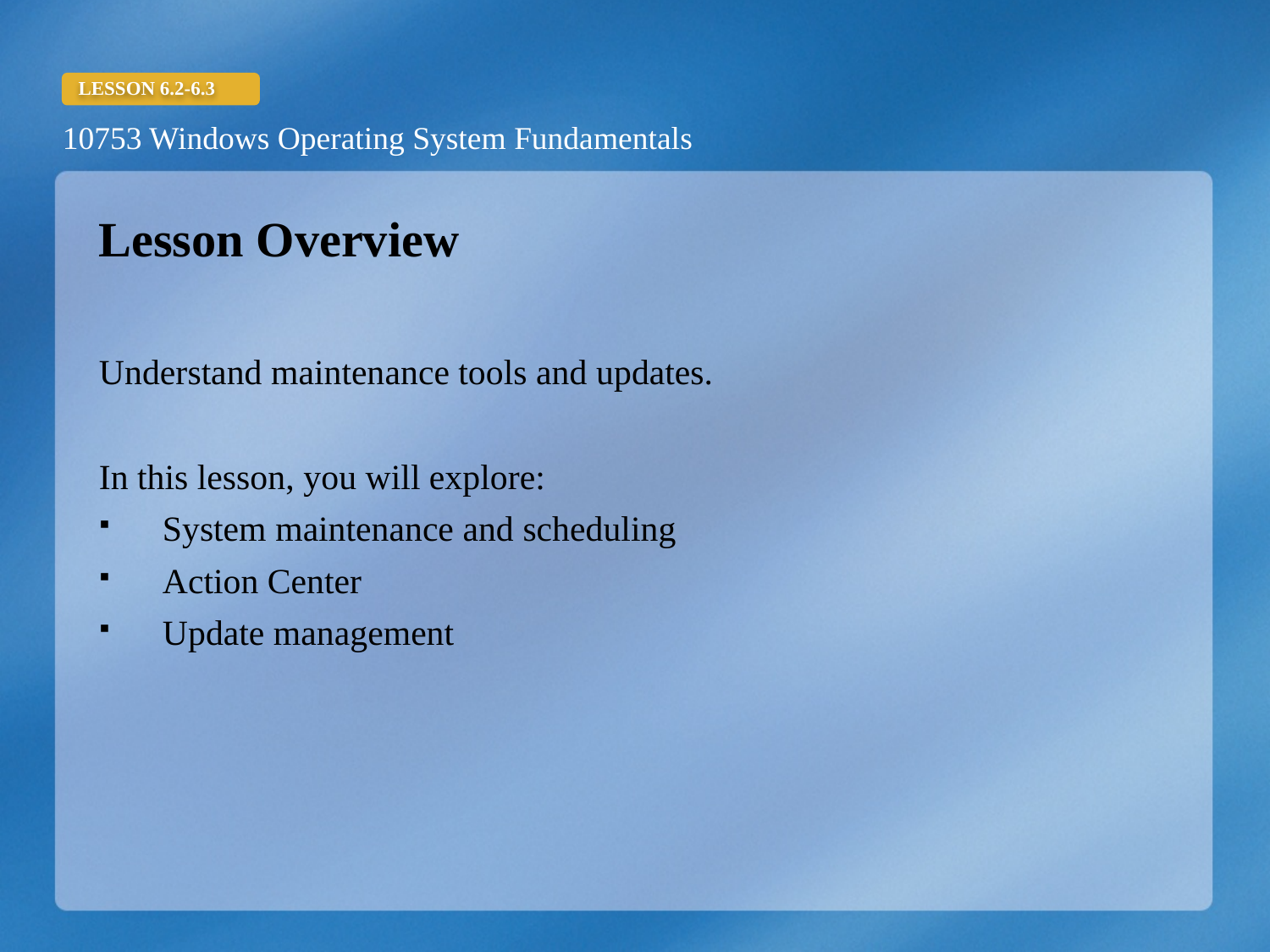

Lesson Overview

Understand maintenance tools and updates.

In this lesson, you will explore:
System maintenance and scheduling
Action Center
Update management